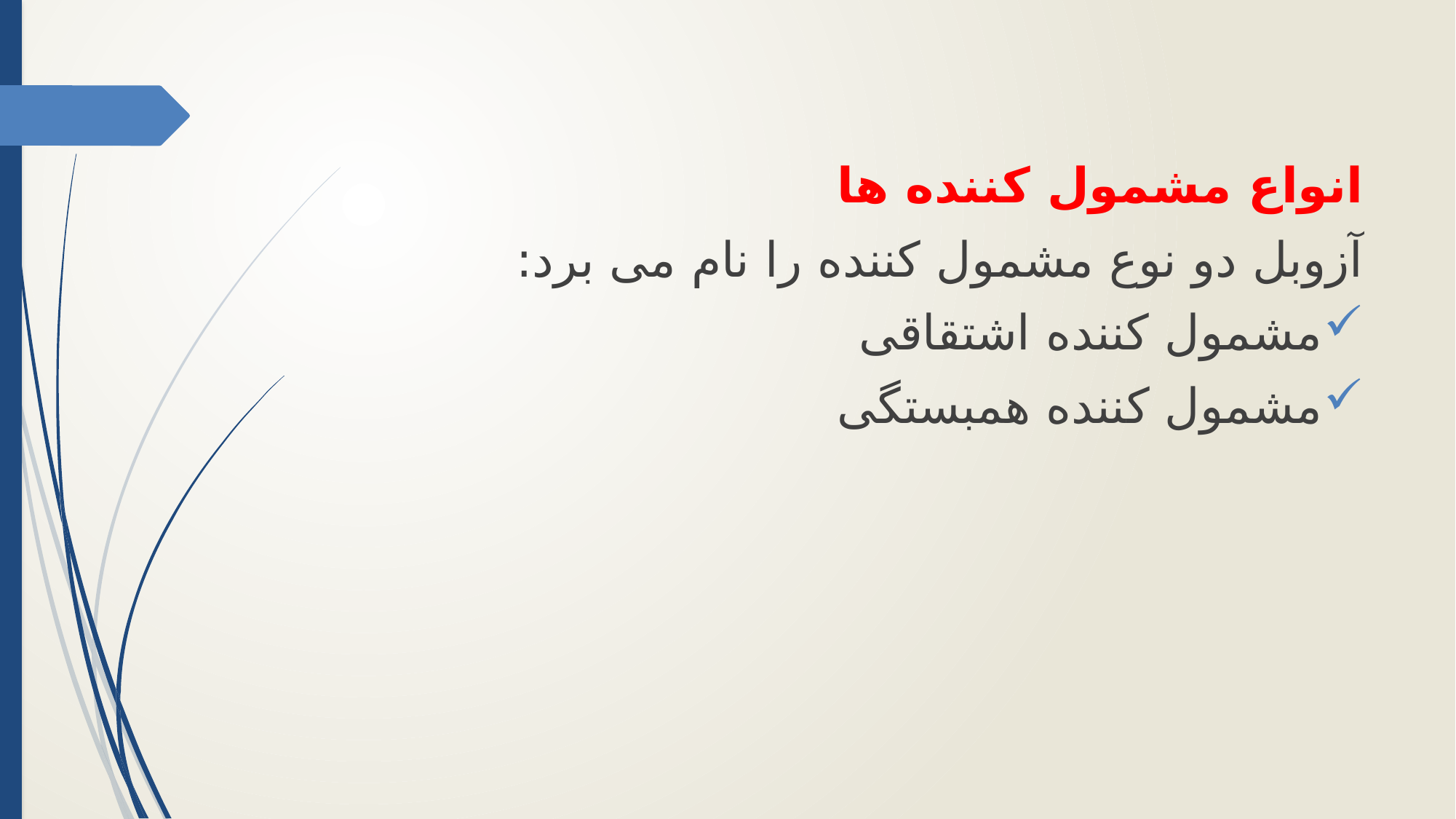

انواع مشمول کننده ها
آزوبل دو نوع مشمول کننده را نام می برد:
مشمول کننده اشتقاقی
مشمول کننده همبستگی